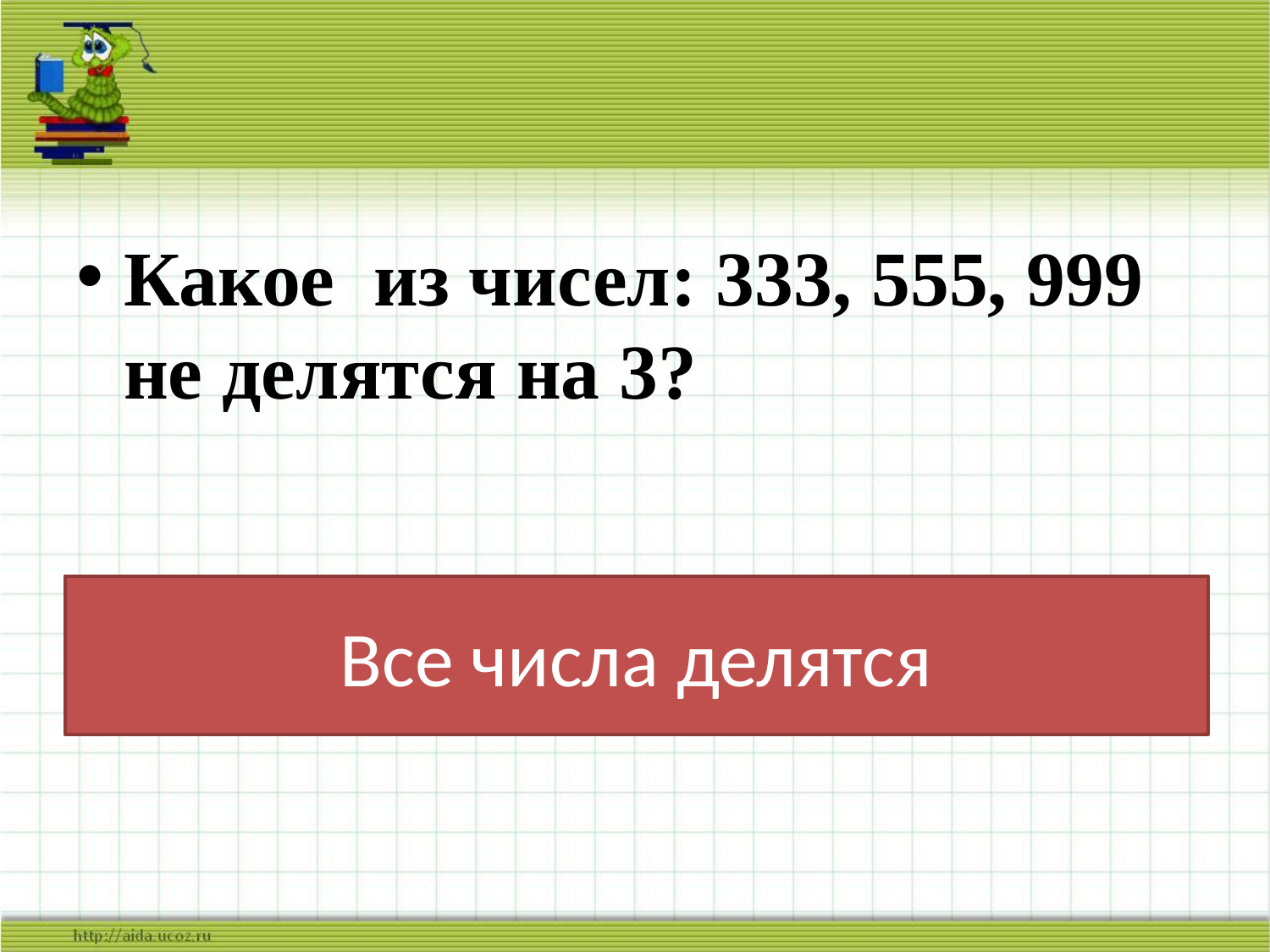

Какое  из чисел: 333, 555, 999 не делятся на 3?
# Все числа делятся